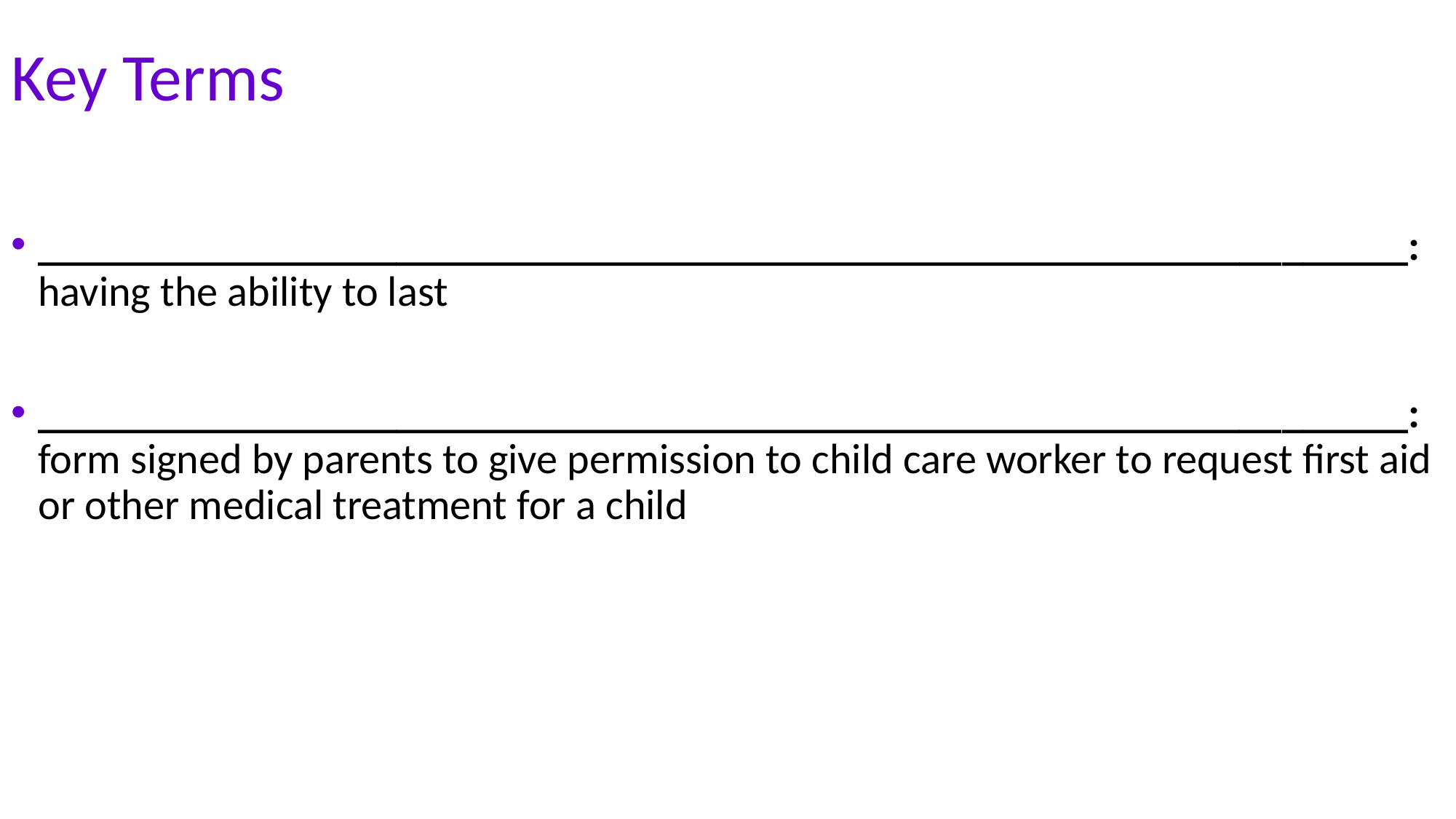

# Key Terms
_________________________________________________________________: having the ability to last

_________________________________________________________________: form signed by parents to give permission to child care worker to request first aid or other medical treatment for a child